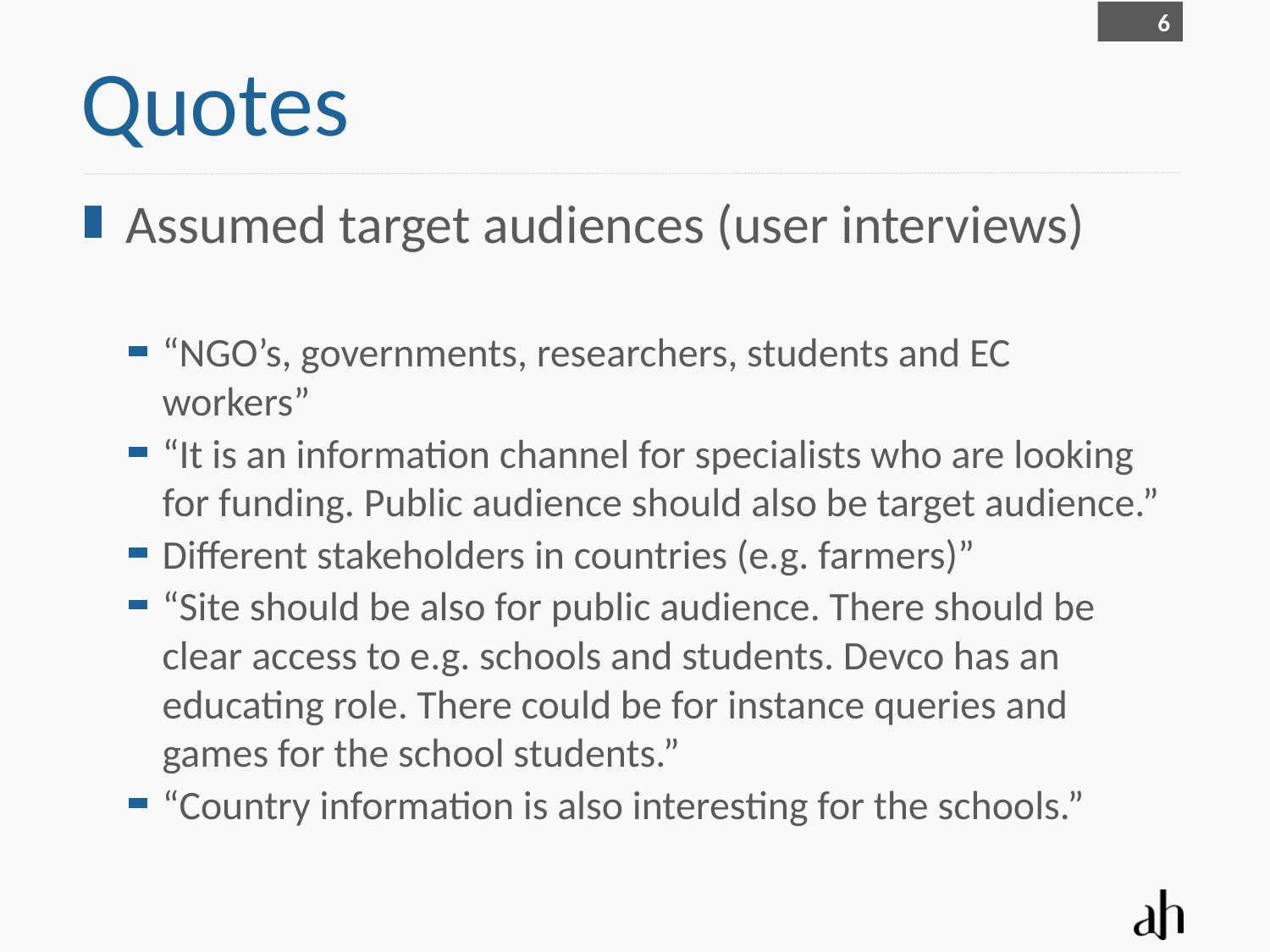

6
# Quotes

Assumed target audiences (user interviews)

“NGO’s, governments, researchers, students and EC workers”
“It is an information channel for specialists who are looking for funding. Public audience should also be target audience.”
Different stakeholders in countries (e.g. farmers)”
“Site should be also for public audience. There should be clear access to e.g. schools and students. Devco has an educating role. There could be for instance queries and games for the school students.”
“Country information is also interesting for the schools.”